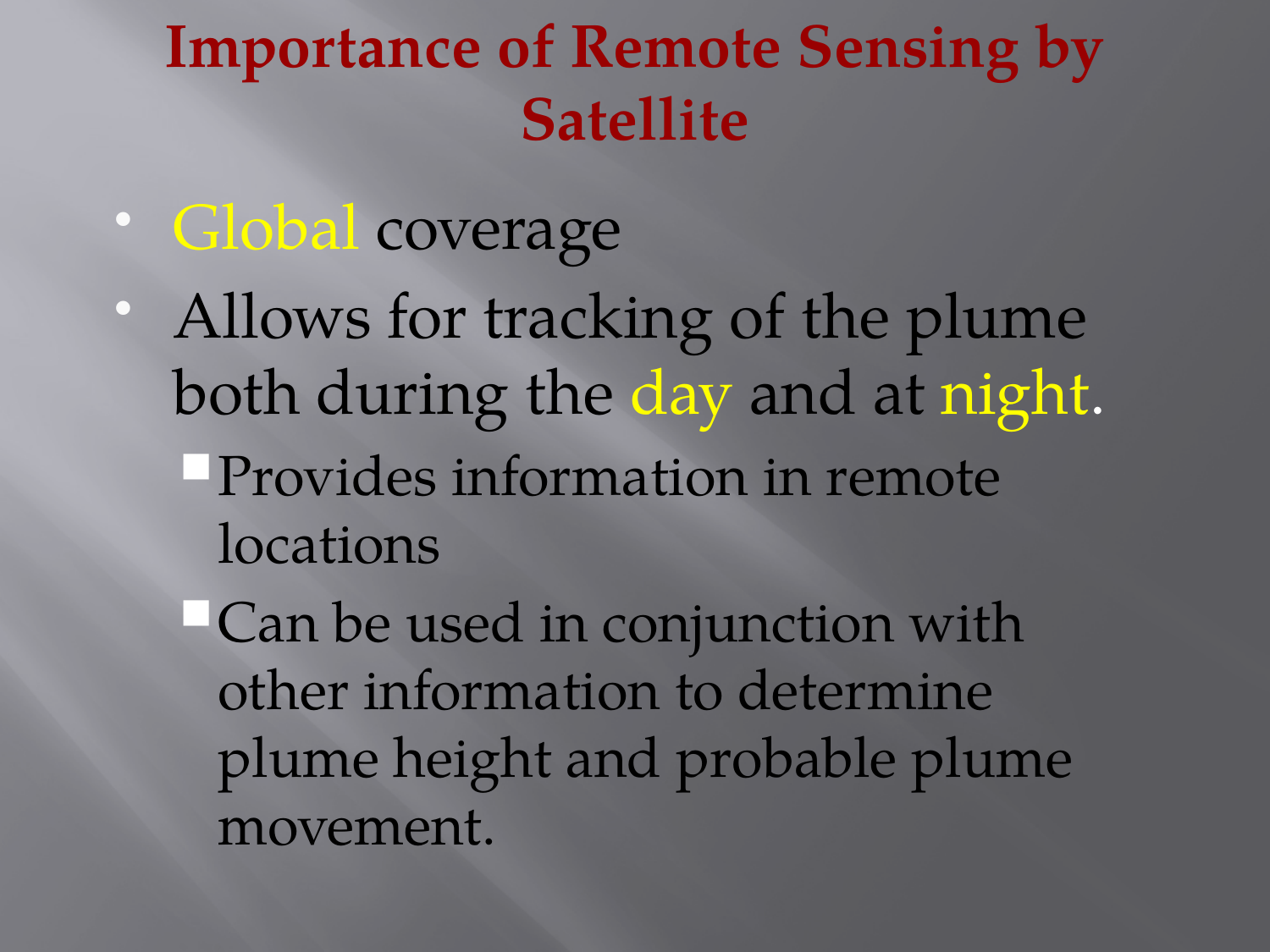

# Importance of Remote Sensing by Satellite
Global coverage
Allows for tracking of the plume both during the day and at night.
Provides information in remote locations
Can be used in conjunction with other information to determine plume height and probable plume movement.